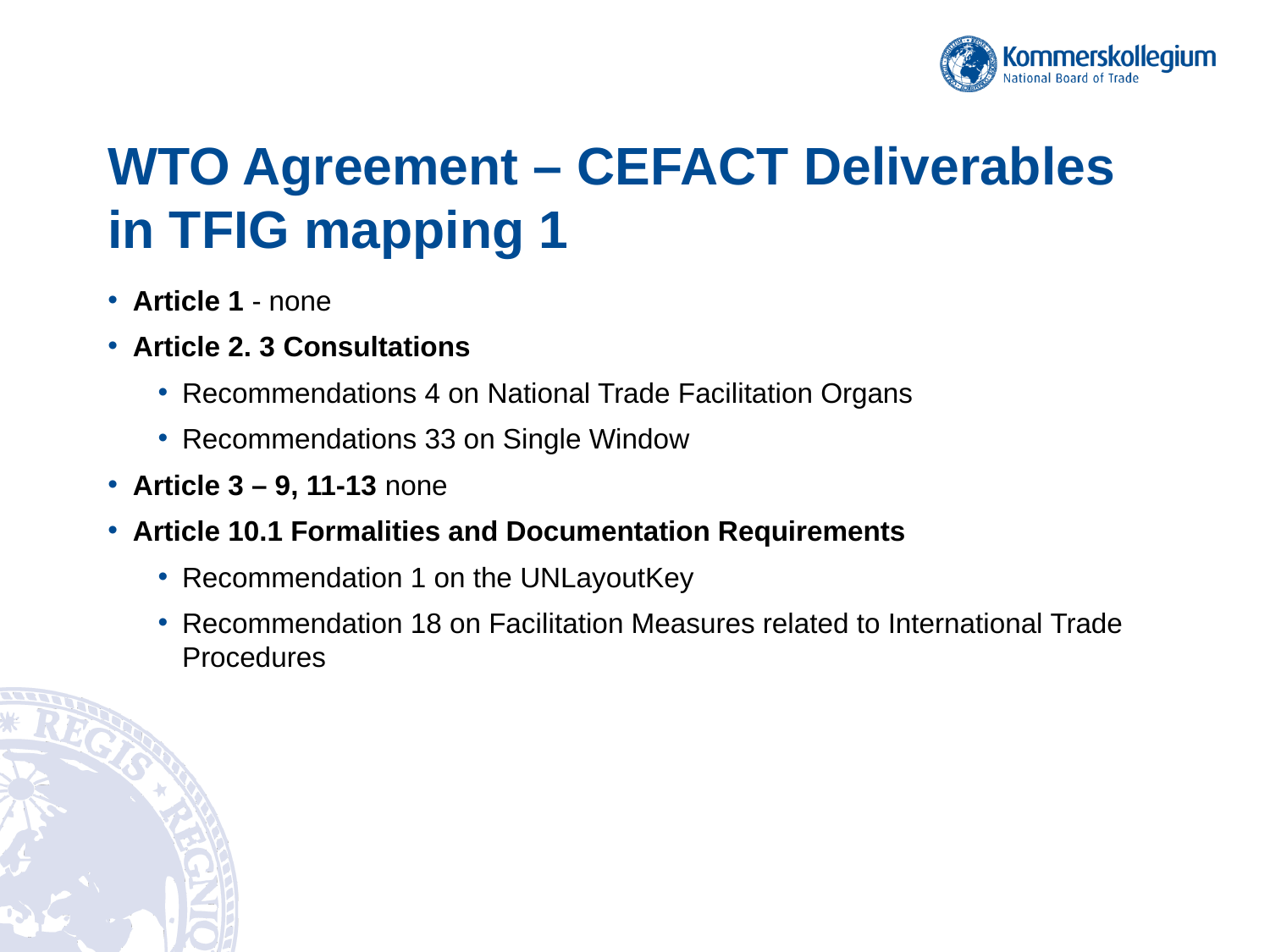

# WTO Agreement – CEFACT Deliverables in TFIG mapping 1
Article 1 - none
Article 2. 3 Consultations
Recommendations 4 on National Trade Facilitation Organs
Recommendations 33 on Single Window
Article 3 – 9, 11-13 none
Article 10.1 Formalities and Documentation Requirements
Recommendation 1 on the UNLayoutKey
Recommendation 18 on Facilitation Measures related to International Trade Procedures